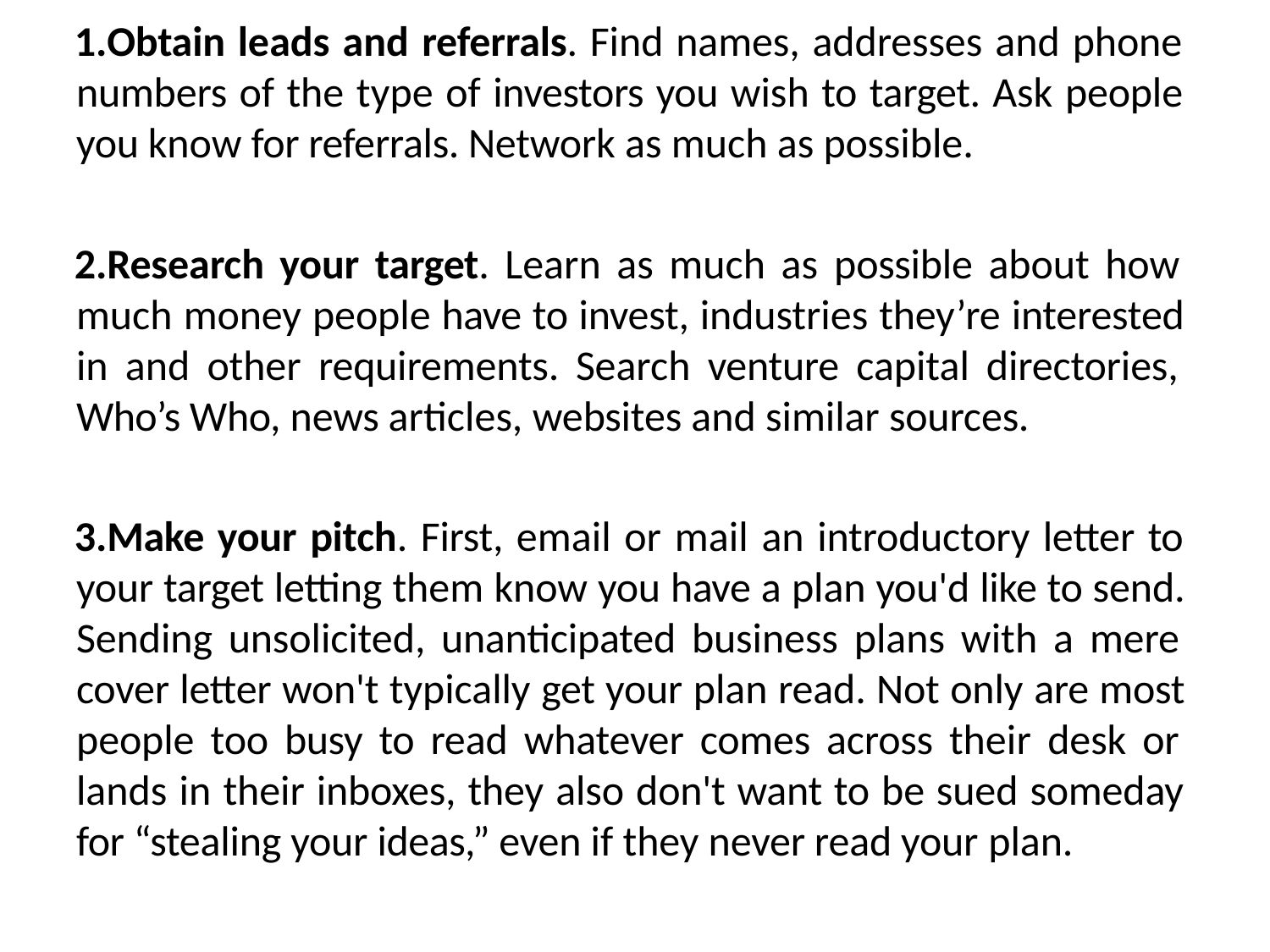

Obtain leads and referrals. Find names, addresses and phone  numbers of the type of investors you wish to target. Ask people  you know for referrals. Network as much as possible.

Research your target. Learn as much as possible about how  much money people have to invest, industries they’re interested  in and other requirements. Search venture capital directories,  Who’s Who, news articles, websites and similar sources.

Make your pitch. First, email or mail an introductory letter to  your target letting them know you have a plan you'd like to send.  Sending unsolicited, unanticipated business plans with a mere  cover letter won't typically get your plan read. Not only are most  people too busy to read whatever comes across their desk or  lands in their inboxes, they also don't want to be sued someday  for “stealing your ideas,” even if they never read your plan.